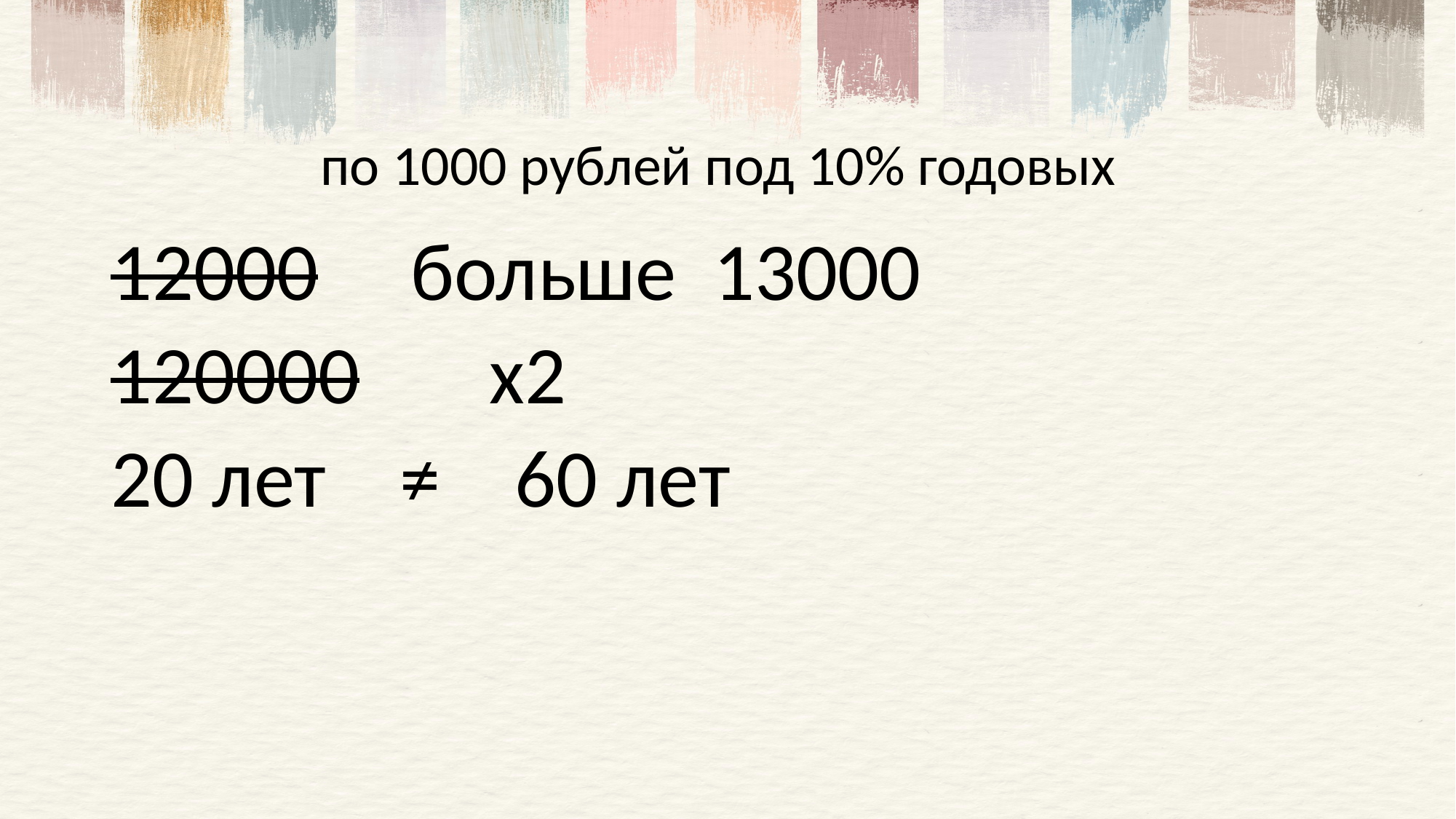

# по 1000 рублей под 10% годовых
12000     больше  13000
120000       х2
20 лет    ≠    60 лет